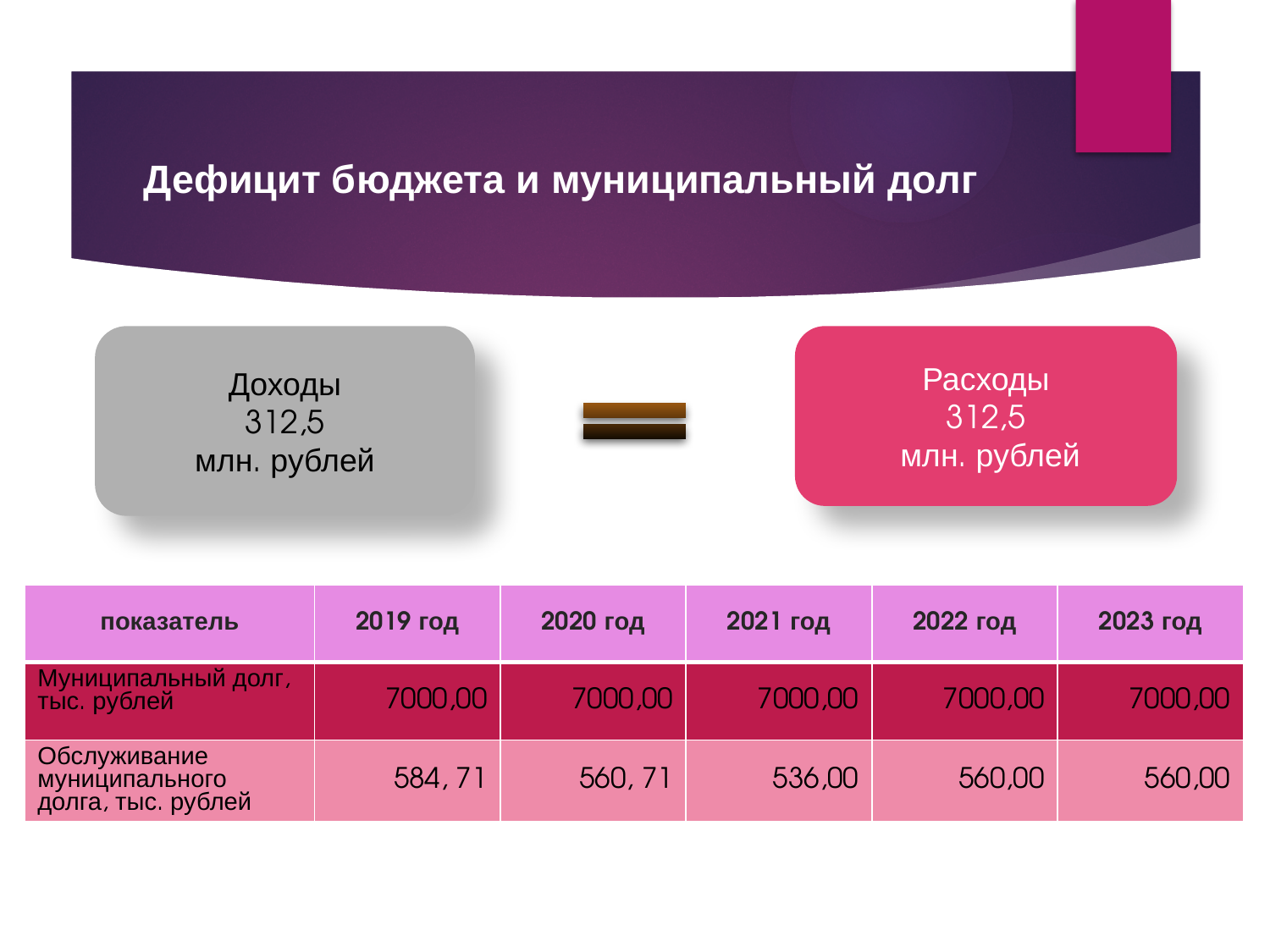

# Дефицит бюджета и муниципальный долг
Доходы
312,5
млн. рублей
Расходы
312,5
 млн. рублей

| показатель | 2019 год | 2020 год | 2021 год | 2022 год | 2023 год |
| --- | --- | --- | --- | --- | --- |
| Муниципальный долг, тыс. рублей | 7000,00 | 7000,00 | 7000,00 | 7000,00 | 7000,00 |
| Обслуживание муниципального долга, тыс. рублей | 584, 71 | 560, 71 | 536,00 | 560,00 | 560,00 |